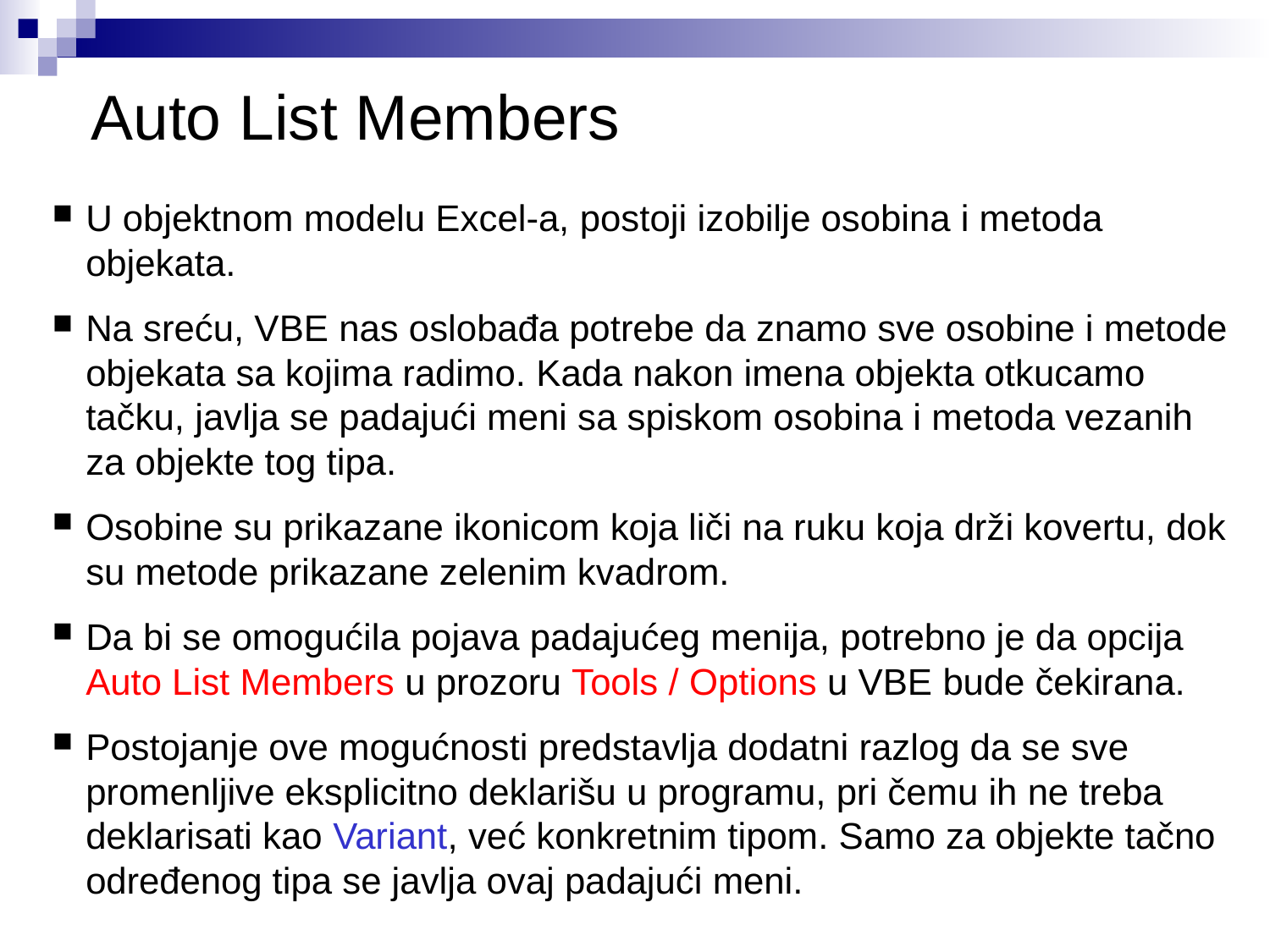

# Auto List Members
U objektnom modelu Excel-a, postoji izobilje osobina i metoda objekata.
Na sreću, VBE nas oslobađa potrebe da znamo sve osobine i metode objekata sa kojima radimo. Kada nakon imena objekta otkucamo tačku, javlja se padajući meni sa spiskom osobina i metoda vezanih za objekte tog tipa.
Osobine su prikazane ikonicom koja liči na ruku koja drži kovertu, dok su metode prikazane zelenim kvadrom.
Da bi se omogućila pojava padajućeg menija, potrebno je da opcija Auto List Members u prozoru Tools / Options u VBE bude čekirana.
Postojanje ove mogućnosti predstavlja dodatni razlog da se sve promenljive eksplicitno deklarišu u programu, pri čemu ih ne treba deklarisati kao Variant, već konkretnim tipom. Samo za objekte tačno određenog tipa se javlja ovaj padajući meni.